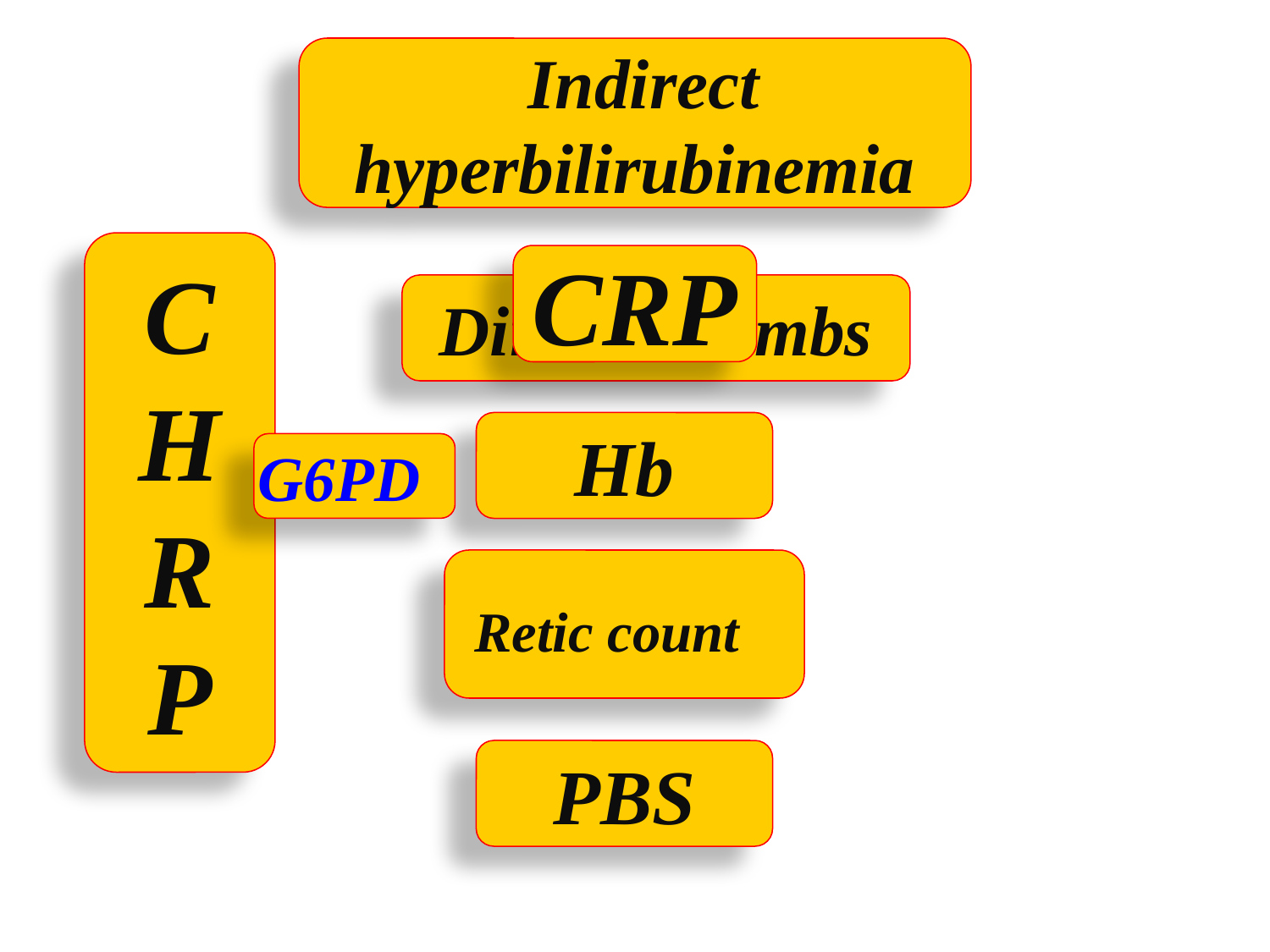

#
Indirect
hyperbilirubinemia
C
H
R
P
CRP
Direct Coombs
Hb
G6PD
Retic count
PBS